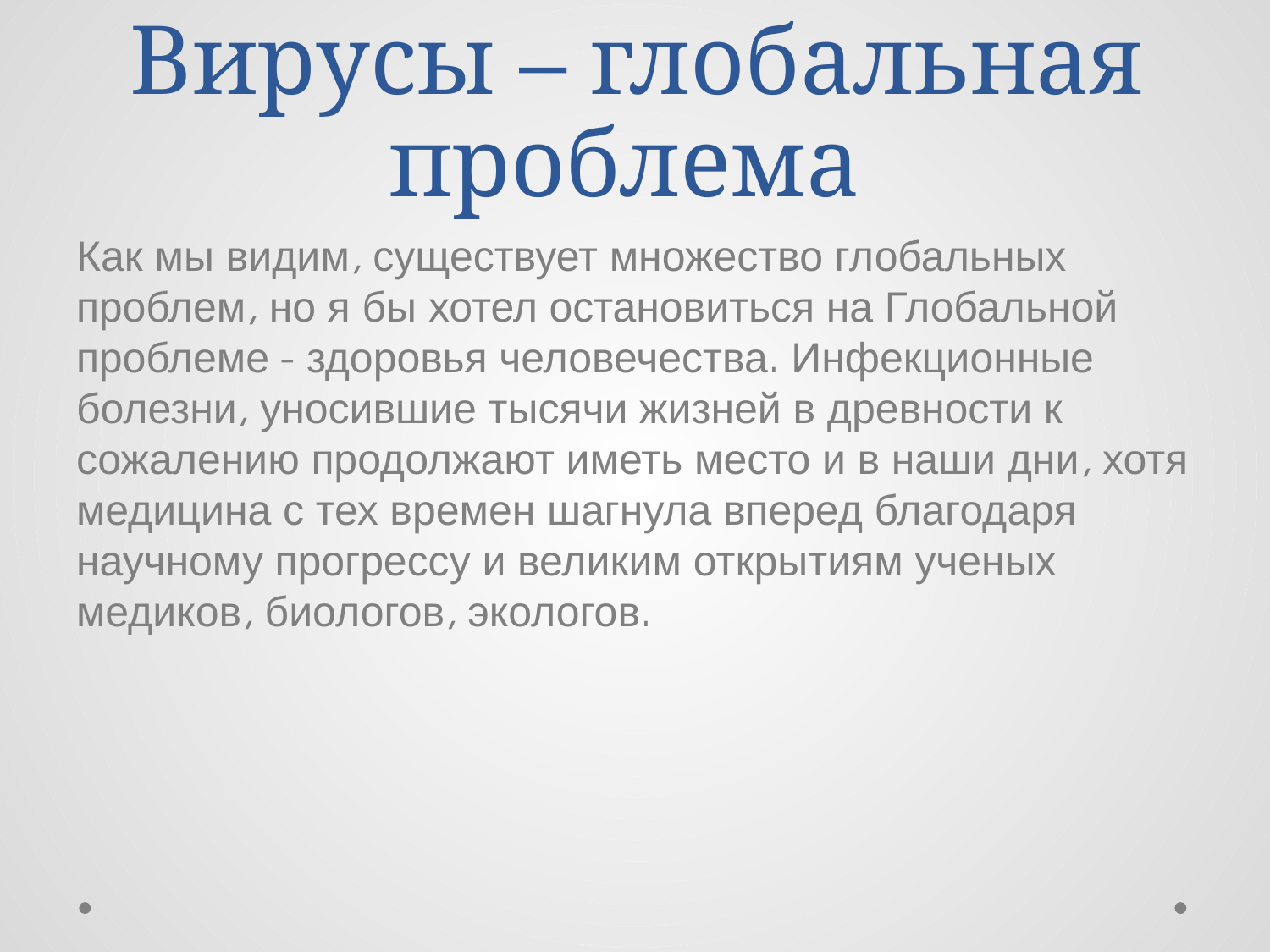

# Вирусы – глобальная проблема
Как мы видим, существует множество глобальных проблем, но я бы хотел остановиться на Глобальной проблеме - здоровья человечества. Инфекционные болезни, уносившие тысячи жизней в древности к сожалению продолжают иметь место и в наши дни, хотя медицина с тех времен шагнула вперед благодаря научному прогрессу и великим открытиям ученых медиков, биологов, экологов.